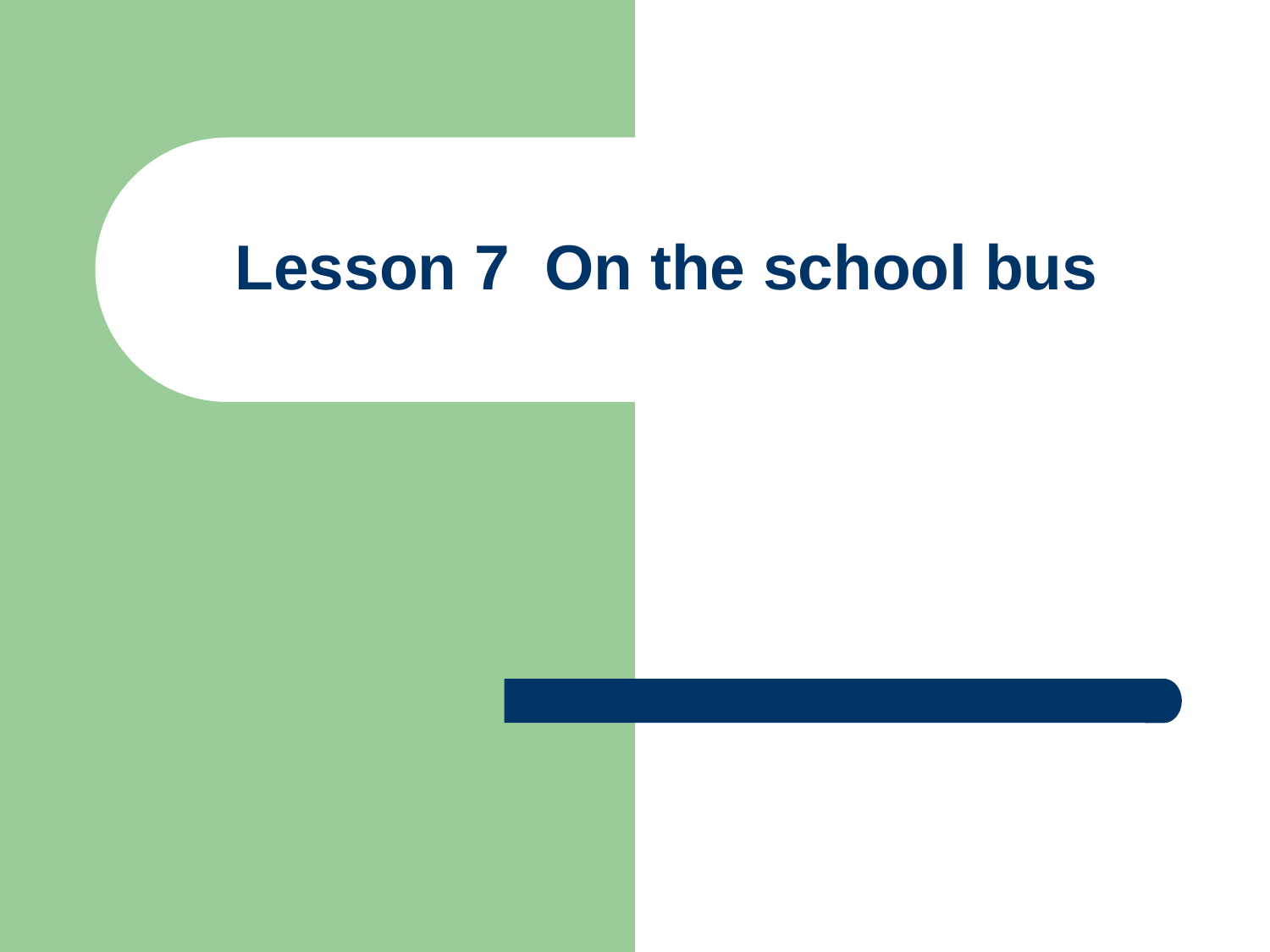

# Lesson 7  On the school bus